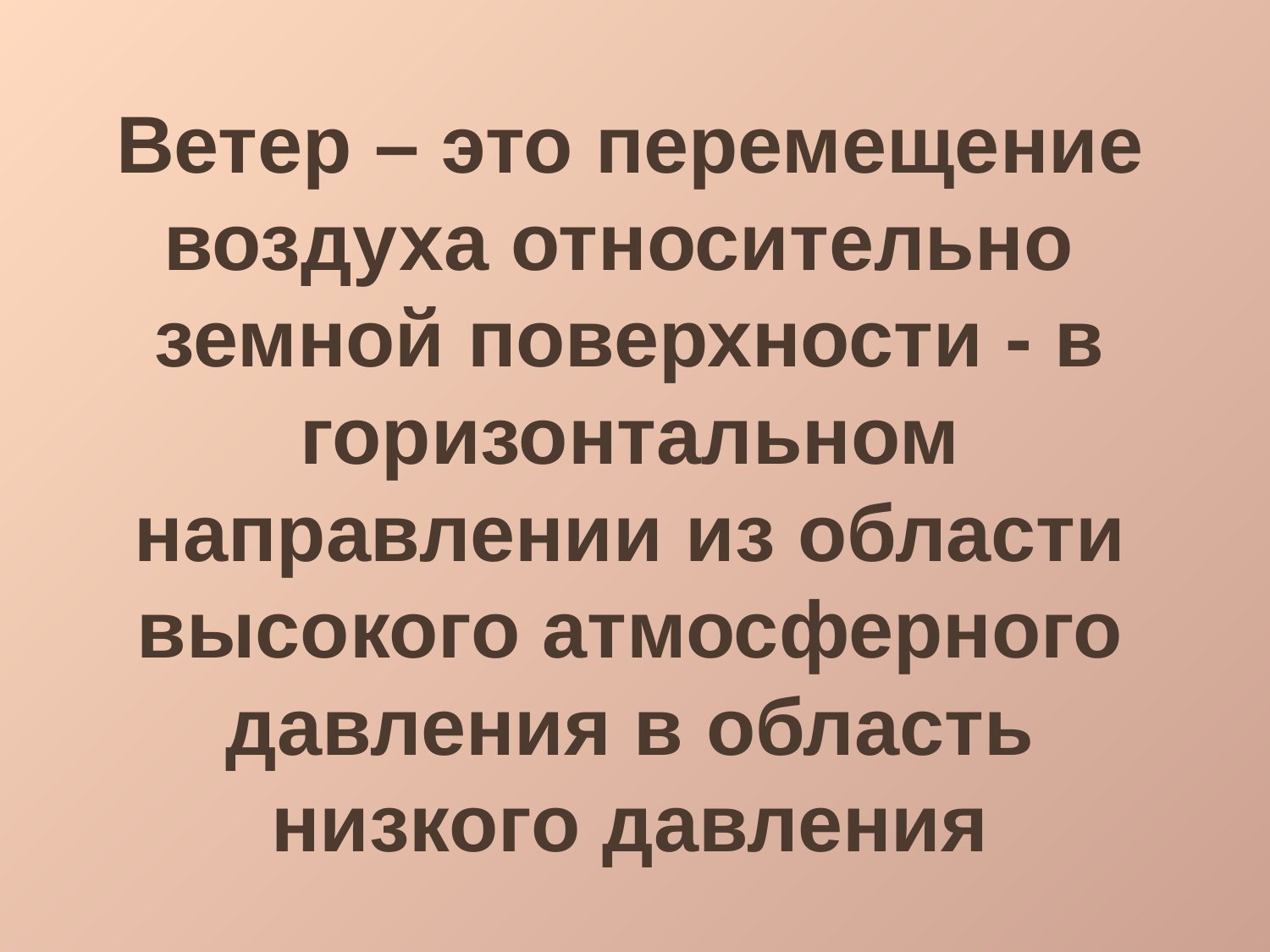

Ветер – это перемещение воздуха относительно  земной поверхности - в горизонтальном направлении из области высокого атмосферного давления в область низкого давления